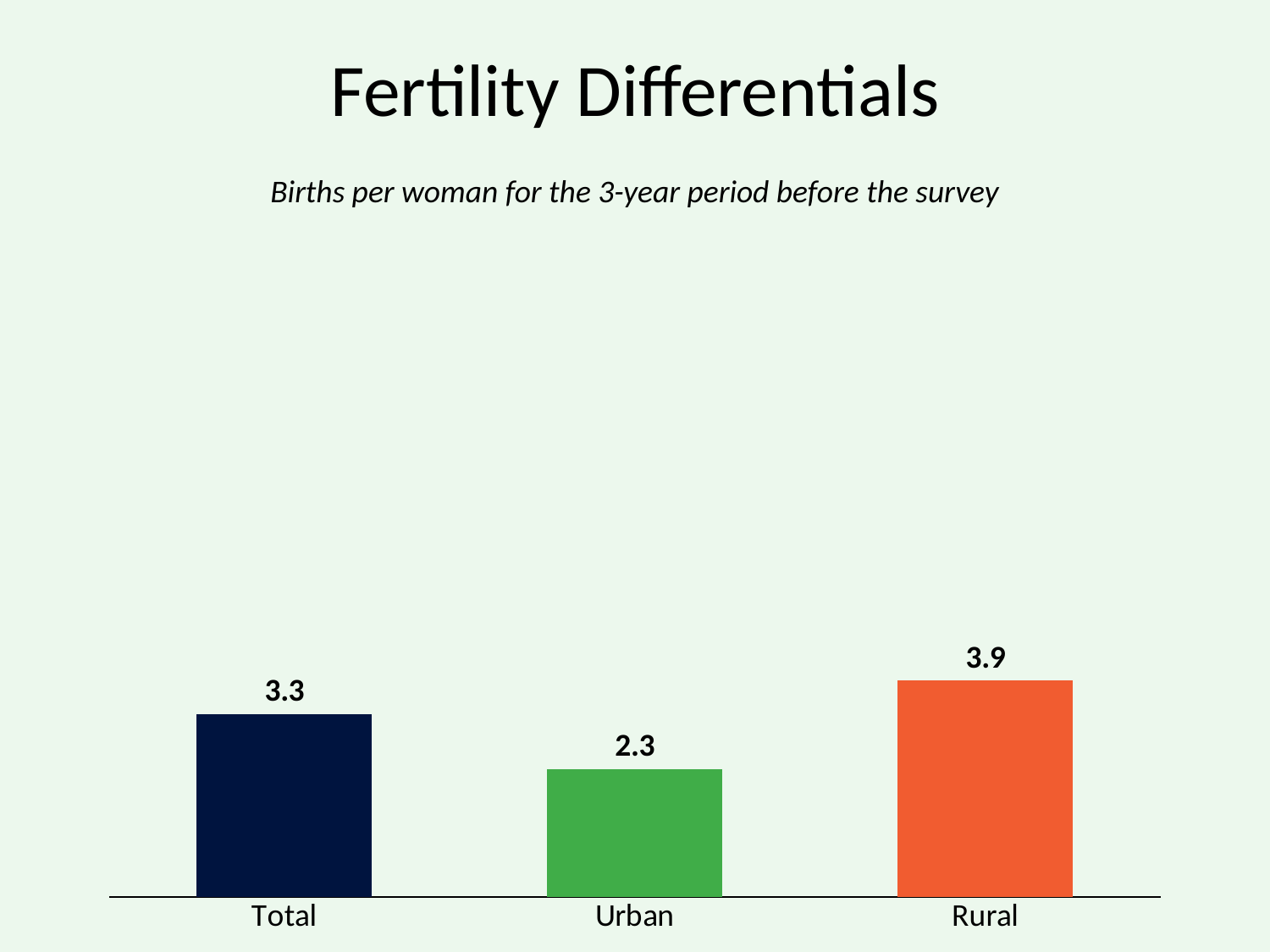

# Fertility Differentials

### Chart

| Category | Column1 |
|---|---|
| Total | 3.3 |
| Urban | 2.3 |
| Rural | 3.9 |
Births per woman for the 3-year period before the survey